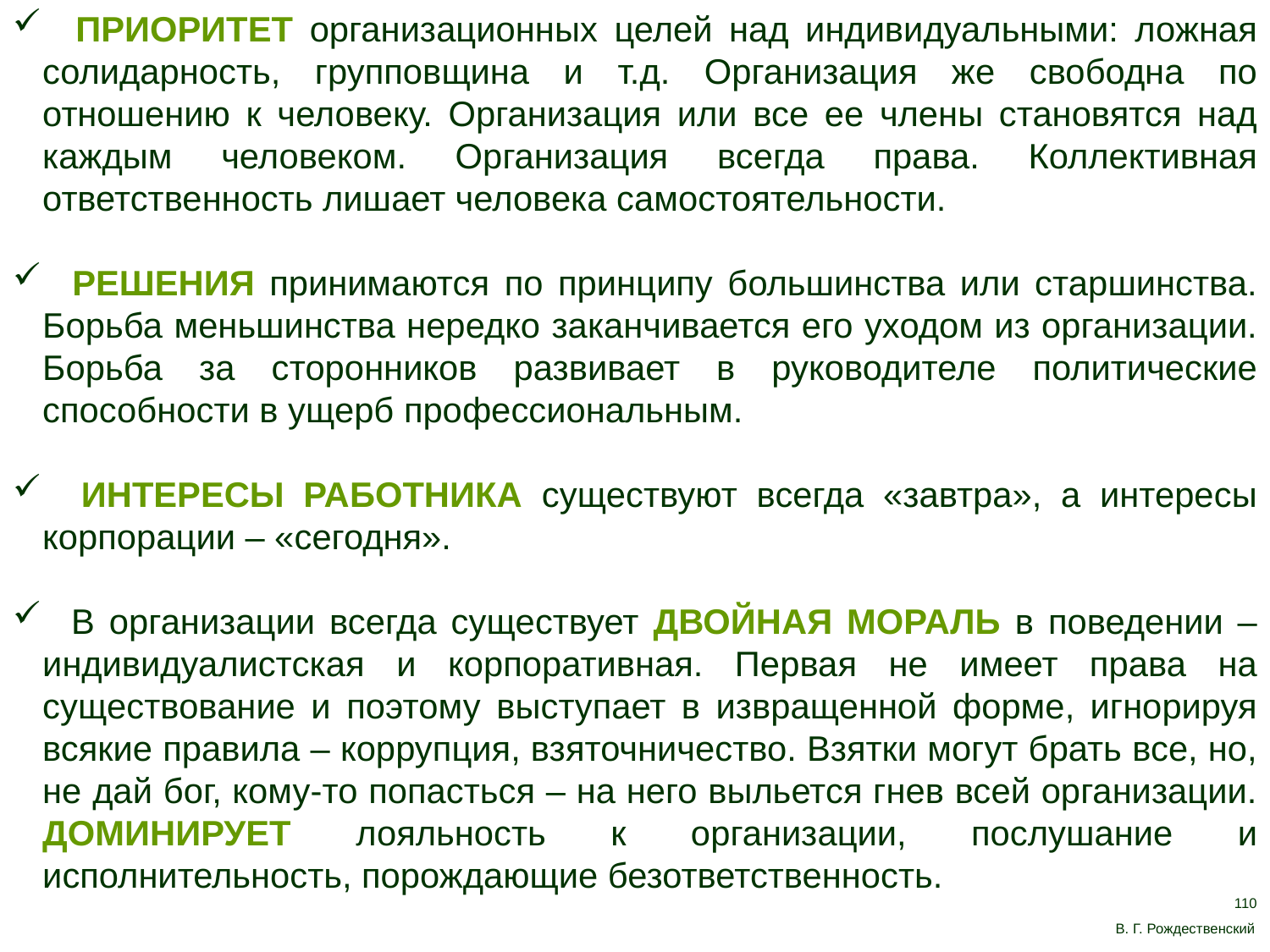

ПРИОРИТЕТ организационных целей над индивидуальными: ложная солидарность, групповщина и т.д. Организация же свободна по отношению к человеку. Организация или все ее члены становятся над каждым человеком. Организация всегда права. Коллективная ответственность лишает человека самостоятельности.

  РЕШЕНИЯ принимаются по принципу большинства или старшинства. Борьба меньшинства нередко заканчивается его уходом из организации. Борьба за сторонников развивает в руководителе политические способности в ущерб профессиональным.

  ИНТЕРЕСЫ РАБОТНИКА существуют всегда «завтра», а интересы корпорации – «сегодня».

  В организации всегда существует ДВОЙНАЯ МОРАЛЬ в поведении – индивидуалистская и корпоративная. Первая не имеет права на существование и поэтому выступает в извращенной форме, игнорируя всякие правила – коррупция, взяточничество. Взятки могут брать все, но, не дай бог, кому-то попасться – на него выльется гнев всей организации. ДОМИНИРУЕТ лояльность к организации, послушание и исполнительность, порождающие безответственность.
110
В. Г. Рождественский